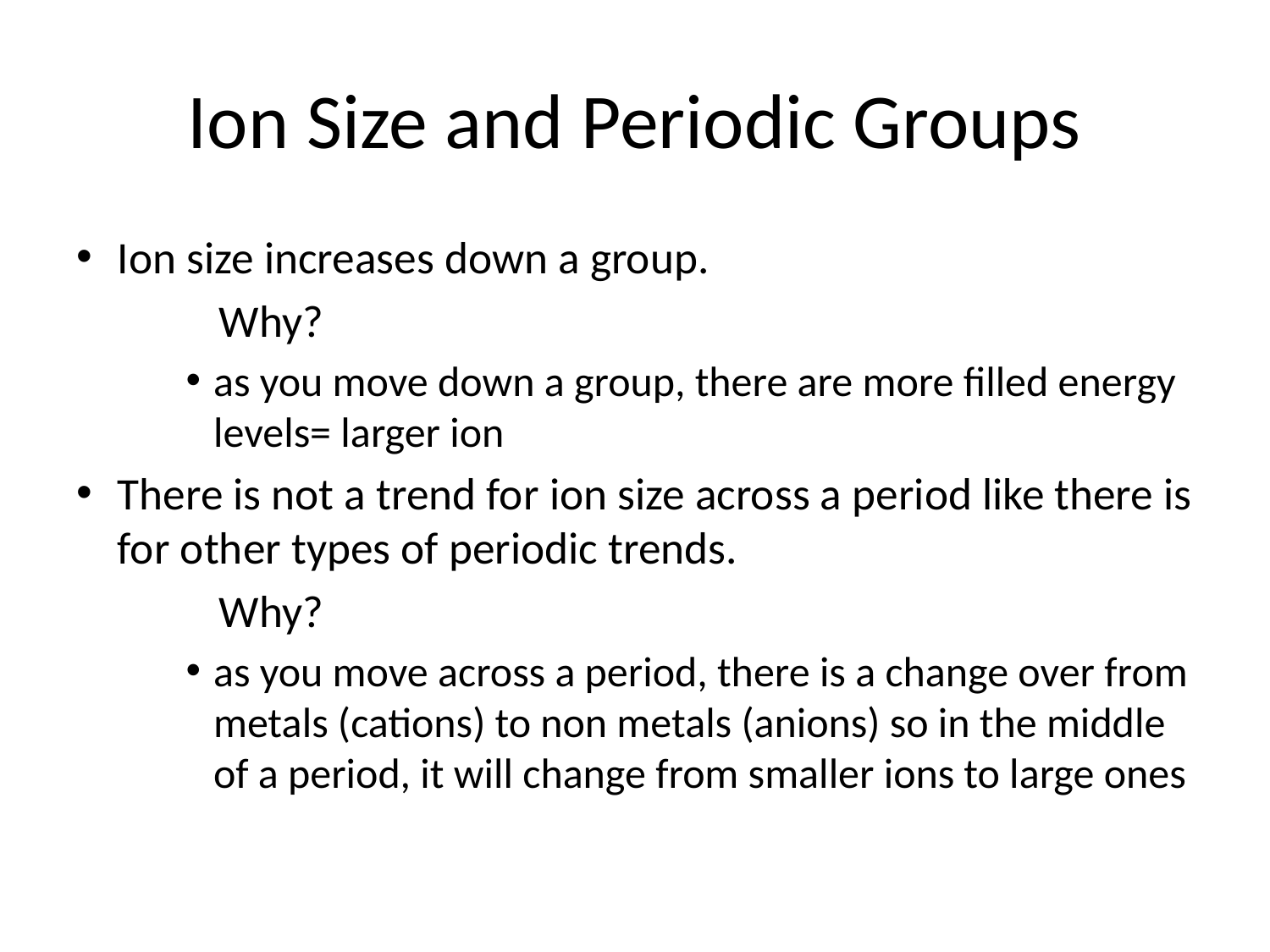

# Ion Size and Periodic Groups
Ion size increases down a group.
		Why?
as you move down a group, there are more filled energy levels= larger ion
There is not a trend for ion size across a period like there is for other types of periodic trends.
		Why?
as you move across a period, there is a change over from metals (cations) to non metals (anions) so in the middle of a period, it will change from smaller ions to large ones